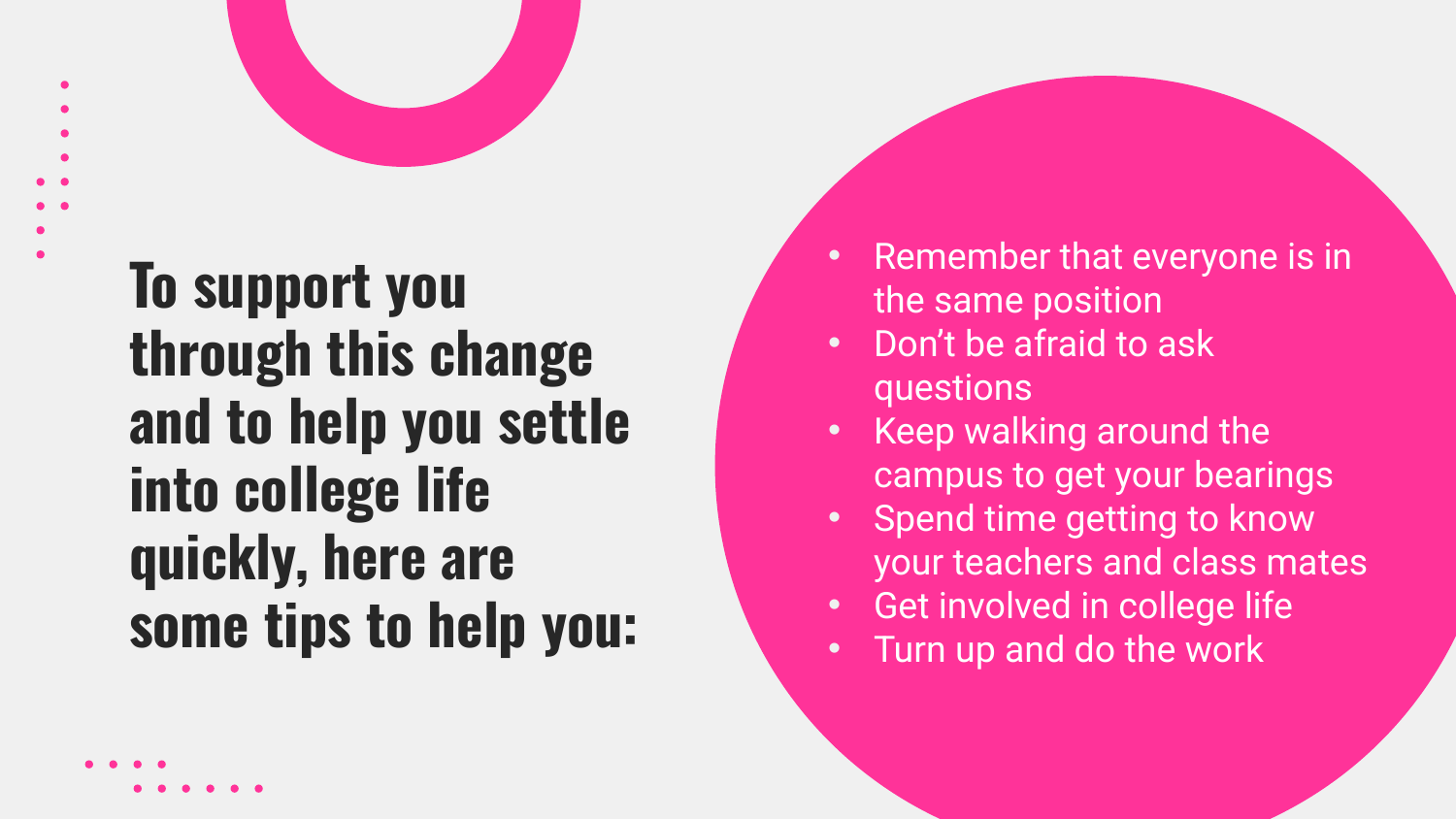

# To support you through this change and to help you settle into college life quickly, here are some tips to help you:
Remember that everyone is in the same position
Don’t be afraid to ask questions
Keep walking around the campus to get your bearings
Spend time getting to know your teachers and class mates
Get involved in college life
Turn up and do the work